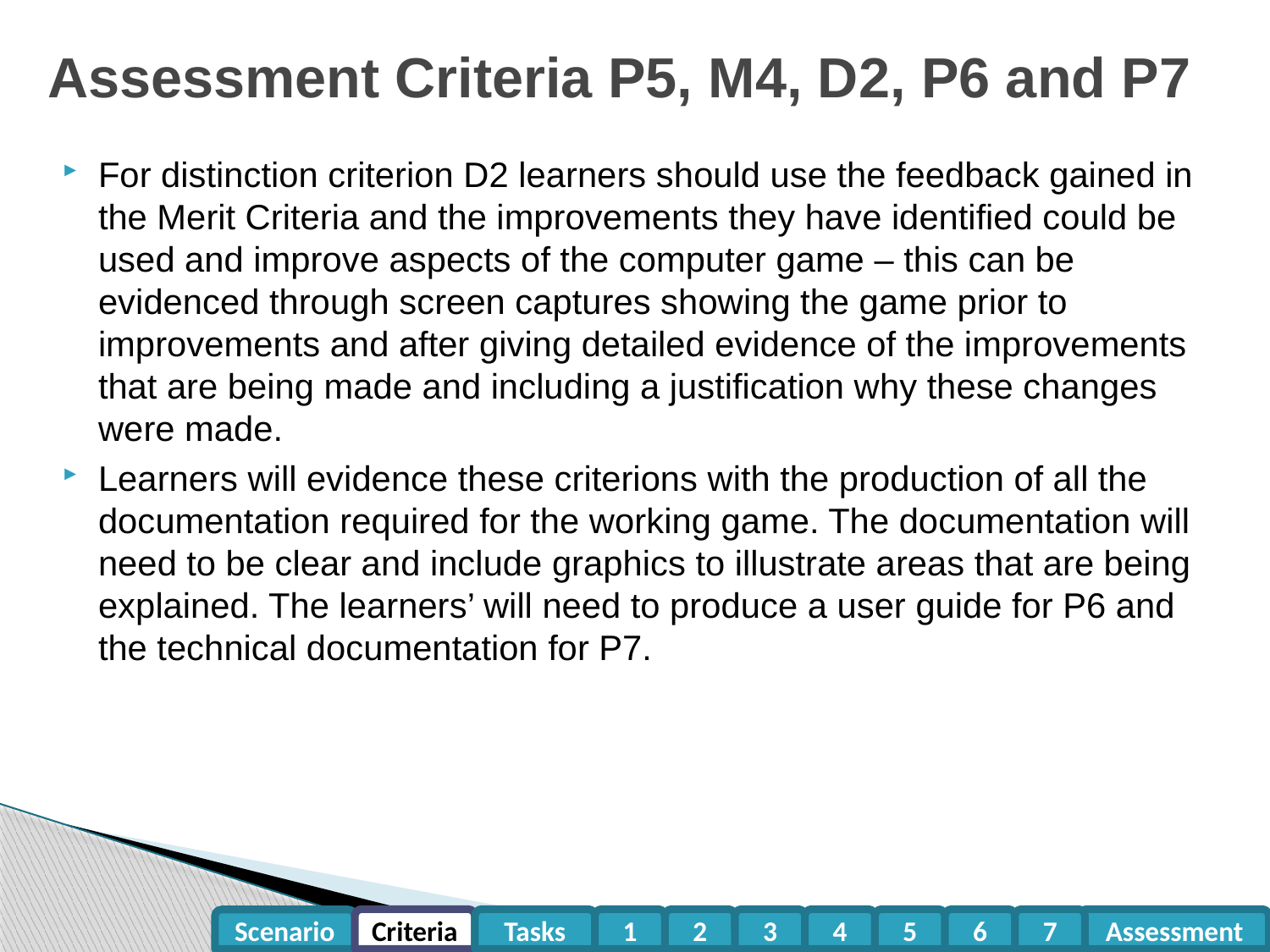

# Assessment Criteria P5, M4, D2, P6 and P7
For distinction criterion D2 learners should use the feedback gained in the Merit Criteria and the improvements they have identified could be used and improve aspects of the computer game – this can be evidenced through screen captures showing the game prior to improvements and after giving detailed evidence of the improvements that are being made and including a justification why these changes were made.
Learners will evidence these criterions with the production of all the documentation required for the working game. The documentation will need to be clear and include graphics to illustrate areas that are being explained. The learners’ will need to produce a user guide for P6 and the technical documentation for P7.
Criteria
Tasks
1
2
3
4
5
6
7
Assessment
Scenario